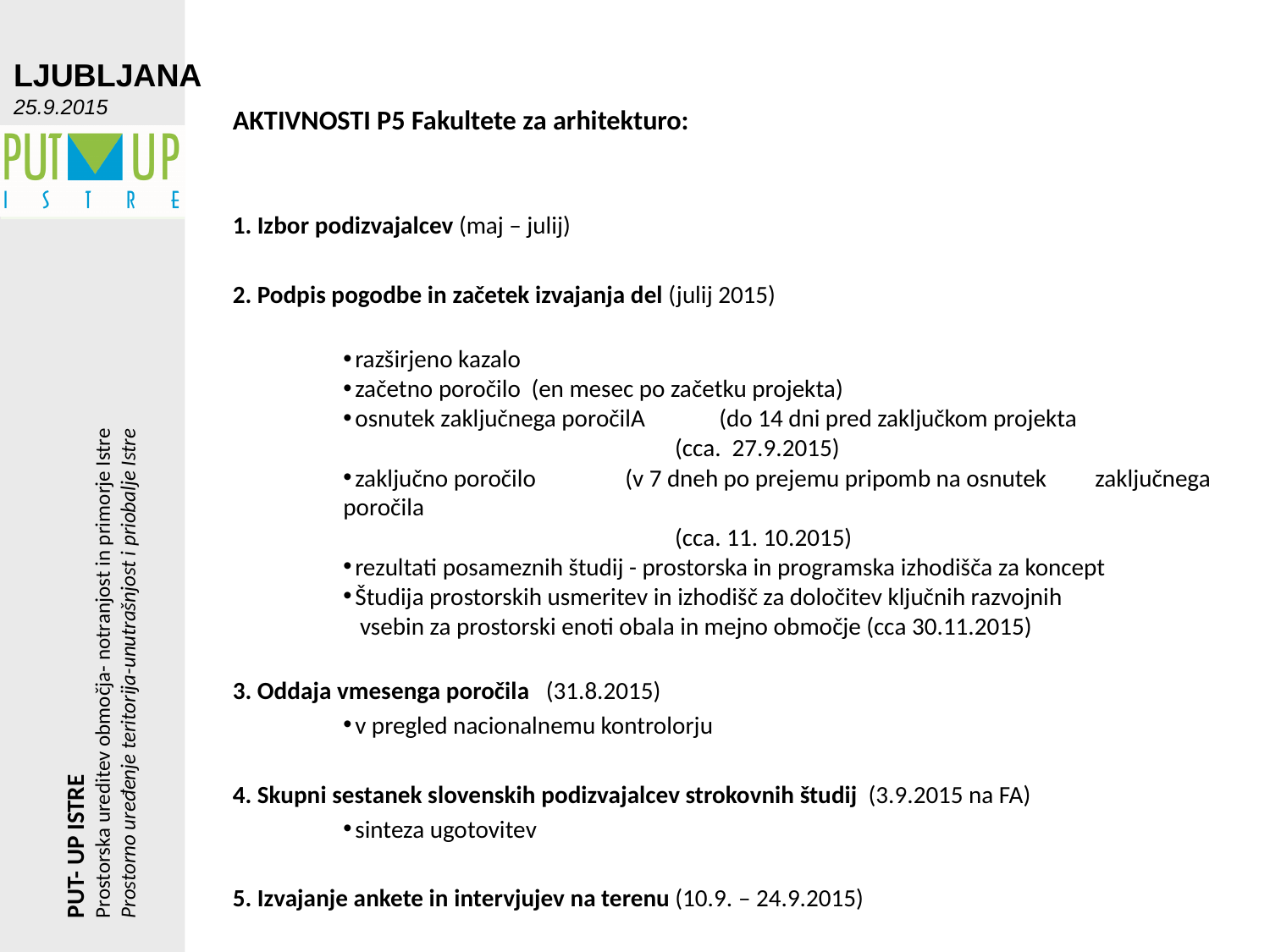

AKTIVNOSTI P5 Fakultete za arhitekturo:

1. Izbor podizvajalcev (maj – julij)

2. Podpis pogodbe in začetek izvajanja del (julij 2015)

 razširjeno kazalo
 začetno poročilo		(en mesec po začetku projekta)
 osnutek zaključnega poročilA	(do 14 dni pred zaključkom projekta
(cca.  27.9.2015)
 zaključno poročilo		(v 7 dneh po prejemu pripomb na osnutek 				zaključnega poročila
(cca. 11. 10.2015)
 rezultati posameznih študij - prostorska in programska izhodišča za koncept
 Študija prostorskih usmeritev in izhodišč za določitev ključnih razvojnih
   vsebin za prostorski enoti obala in mejno območje (cca 30.11.2015)

3. Oddaja vmesenga poročila   (31.8.2015)
 v pregled nacionalnemu kontrolorju

4. Skupni sestanek slovenskih podizvajalcev strokovnih študij  (3.9.2015 na FA)
 sinteza ugotovitev

5. Izvajanje ankete in intervjujev na terenu (10.9. – 24.9.2015)